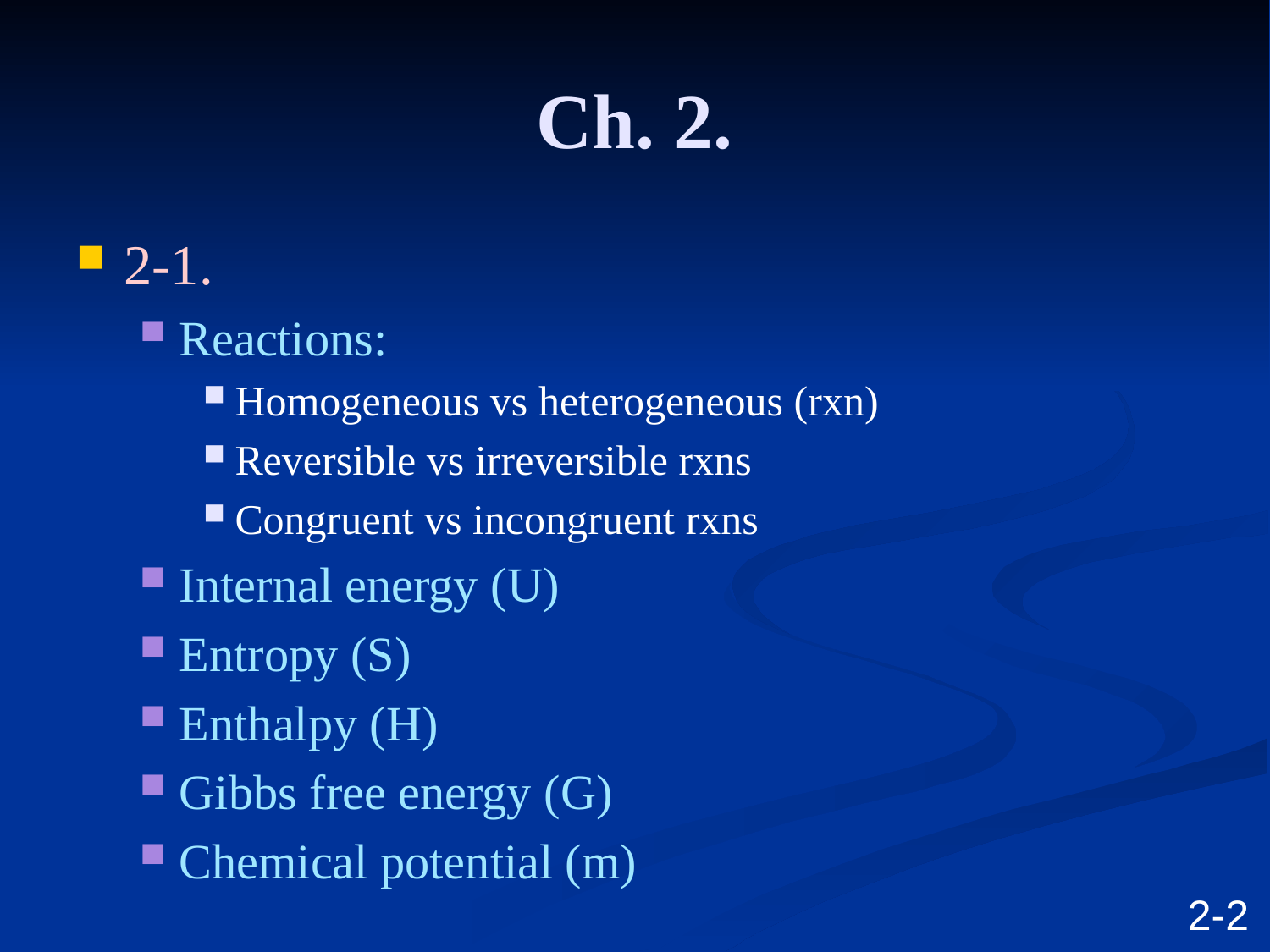

# Ch. 2.
2-1.
Reactions:
Homogeneous vs heterogeneous (rxn)
Reversible vs irreversible rxns
Congruent vs incongruent rxns
Internal energy (U)
Entropy (S)
Enthalpy (H)
Gibbs free energy (G)
Chemical potential (m)

2-2